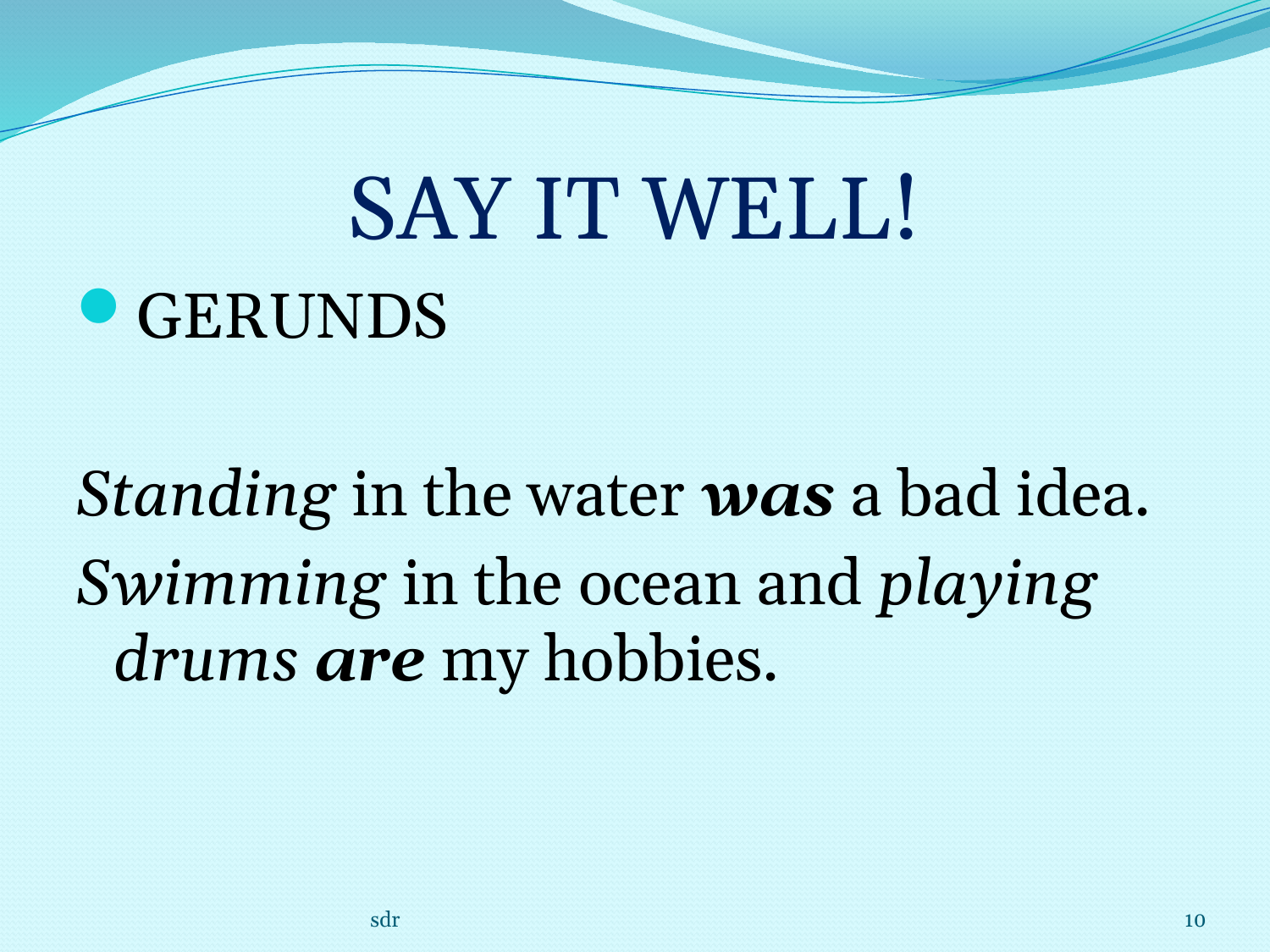

# SAY IT WELL!
GERUNDS

Standing in the water was a bad idea.
Swimming in the ocean and playing drums are my hobbies.

sdr
10